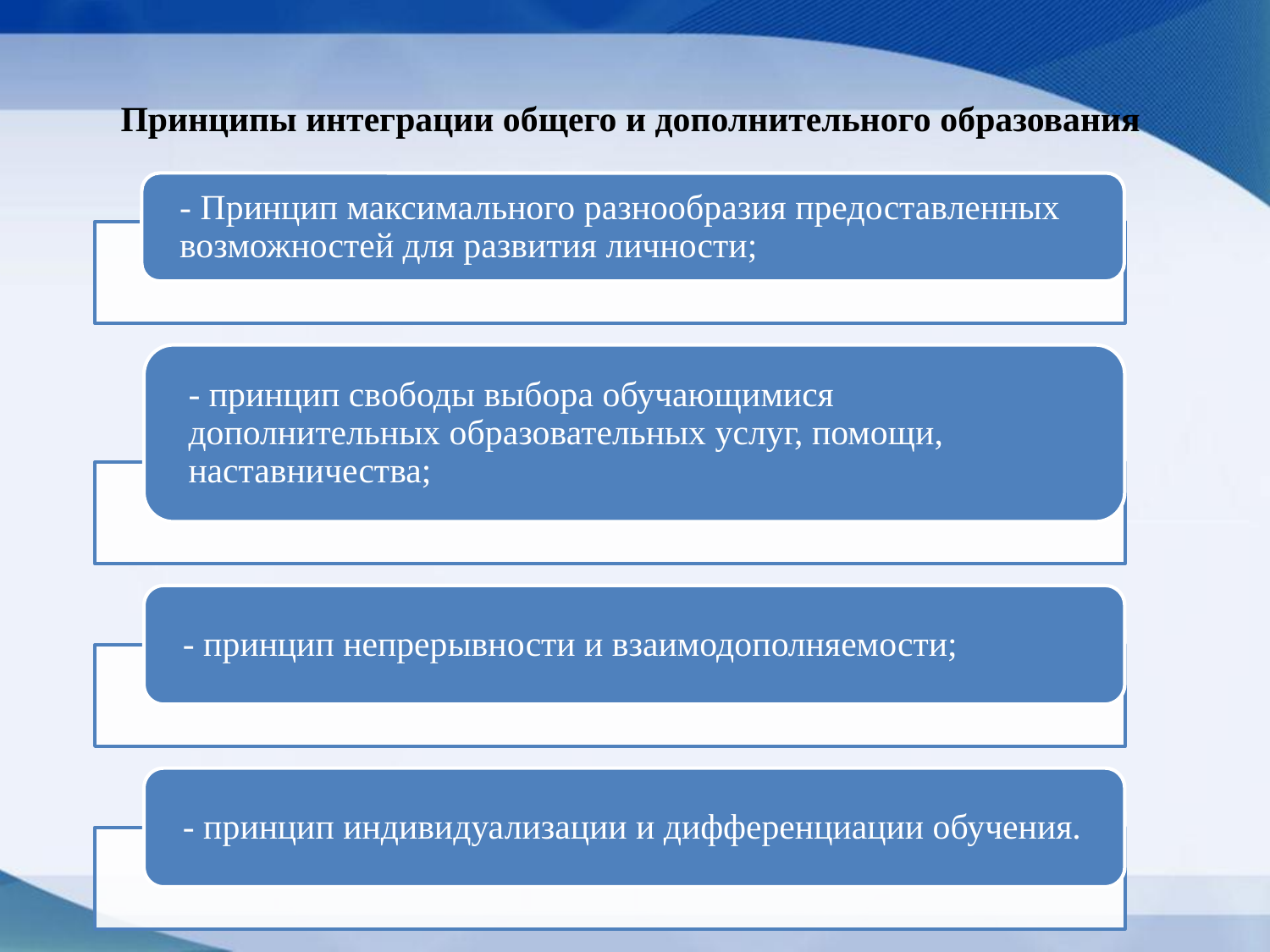

# Принципы интеграции общего и дополнительного образования
- Принцип максимального разнообразия предоставленных возможностей для развития личности;
- принцип свободы выбора обучающимися дополнительных образовательных услуг, помощи, наставничества;
- принцип непрерывности и взаимодополняемости;
- принцип индивидуализации и дифференциации обучения.